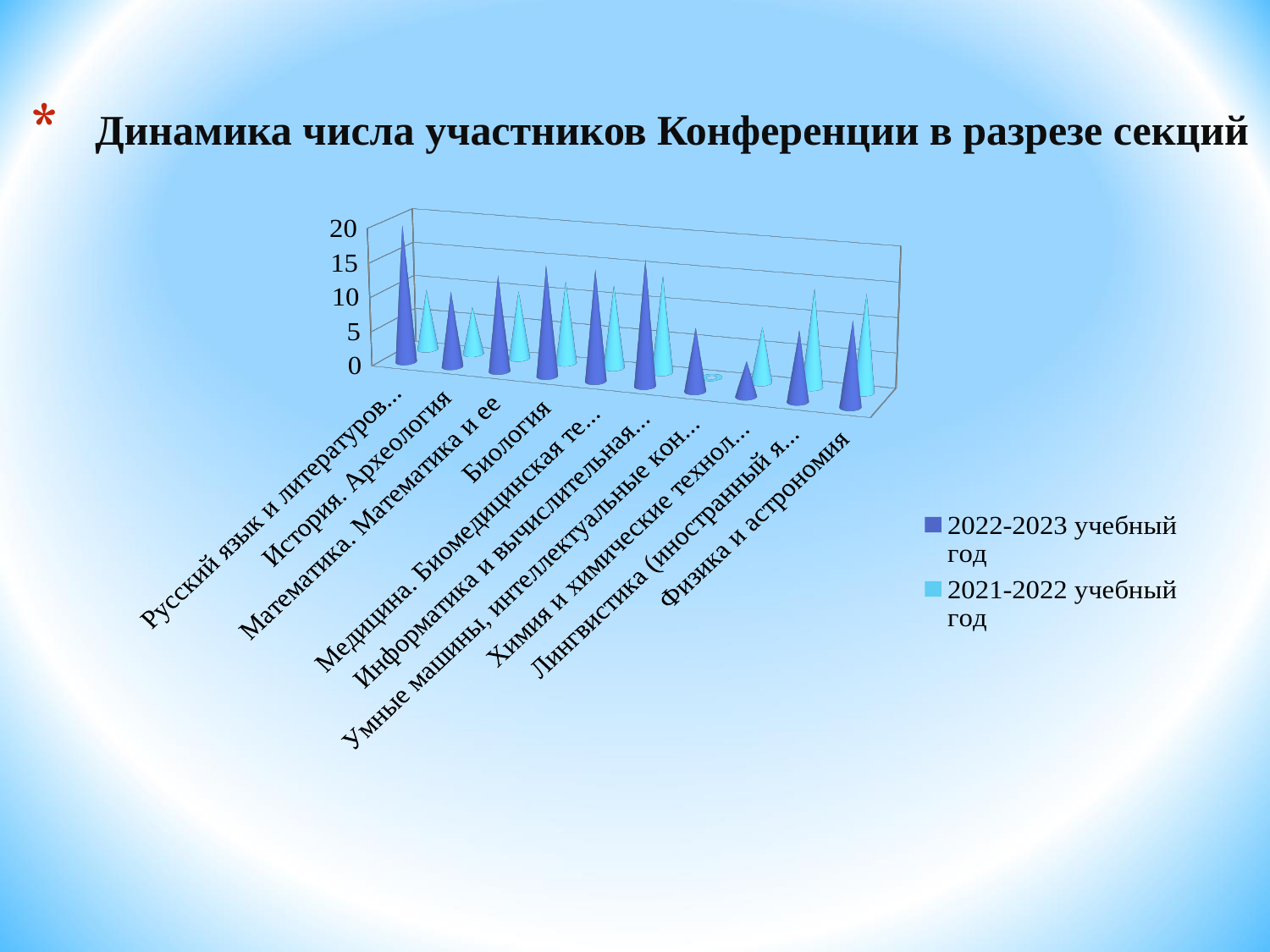

# Динамика числа участников Конференции в разрезе секций

[unsupported chart]